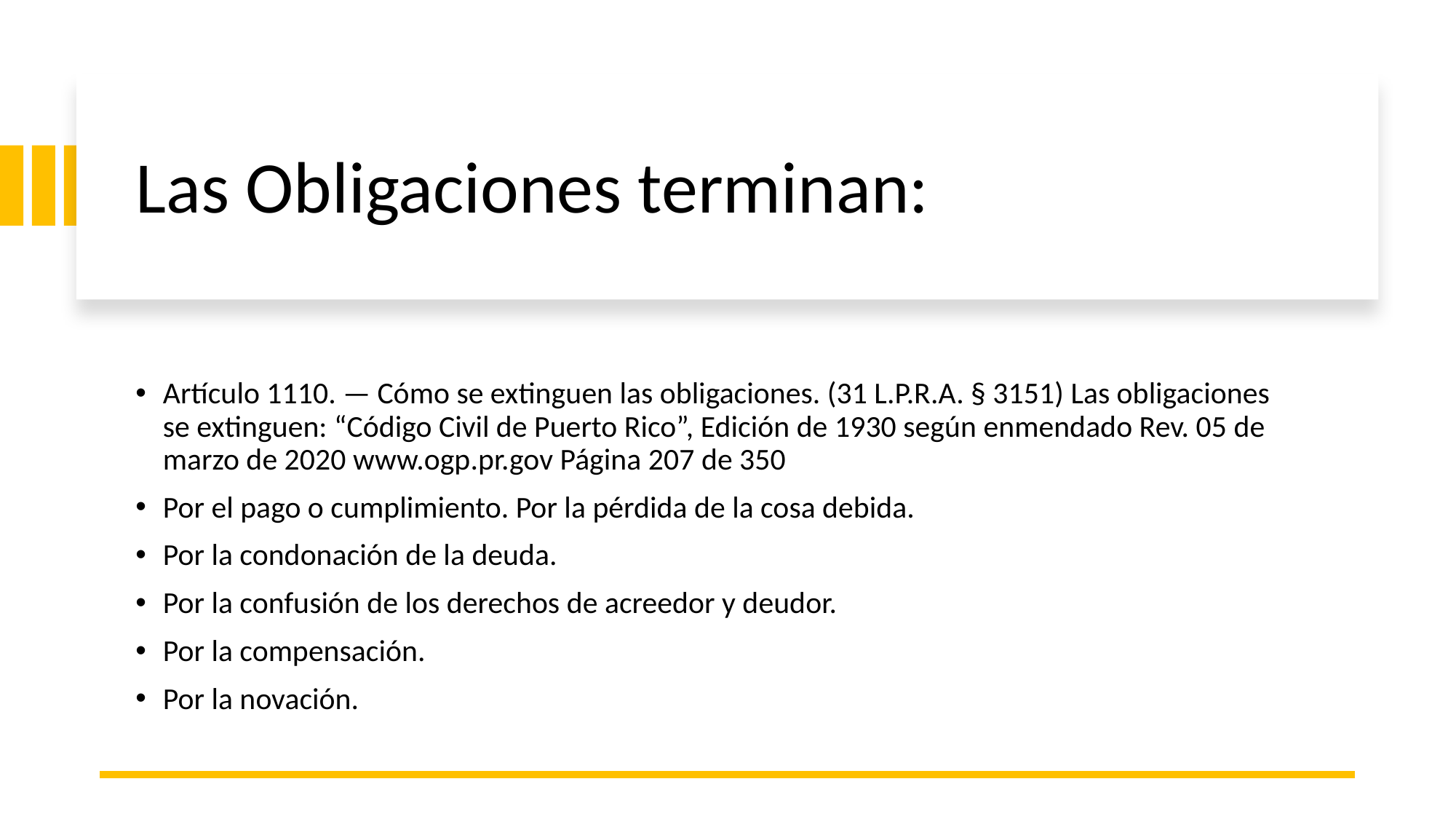

# Las Obligaciones terminan:

Artículo 1110. — Cómo se extinguen las obligaciones. (31 L.P.R.A. § 3151) Las obligaciones se extinguen: “Código Civil de Puerto Rico”, Edición de 1930 según enmendado Rev. 05 de marzo de 2020 www.ogp.pr.gov Página 207 de 350
Por el pago o cumplimiento. Por la pérdida de la cosa debida.
Por la condonación de la deuda.
Por la confusión de los derechos de acreedor y deudor.
Por la compensación.
Por la novación.